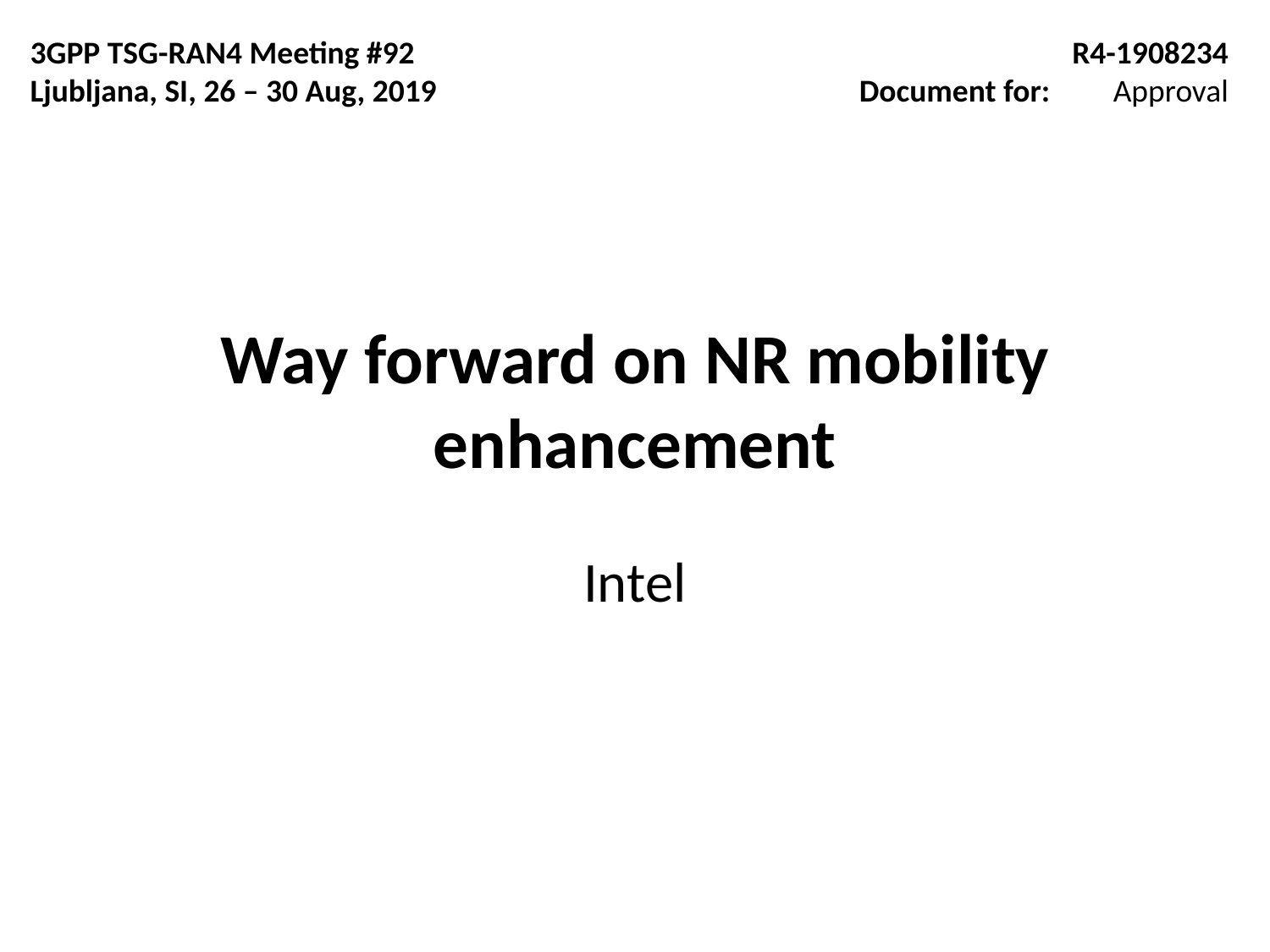

3GPP TSG-RAN4 Meeting #92
Ljubljana, SI, 26 – 30 Aug, 2019
R4-1908234
Document for:	Approval
# Way forward on NR mobility enhancement
Intel